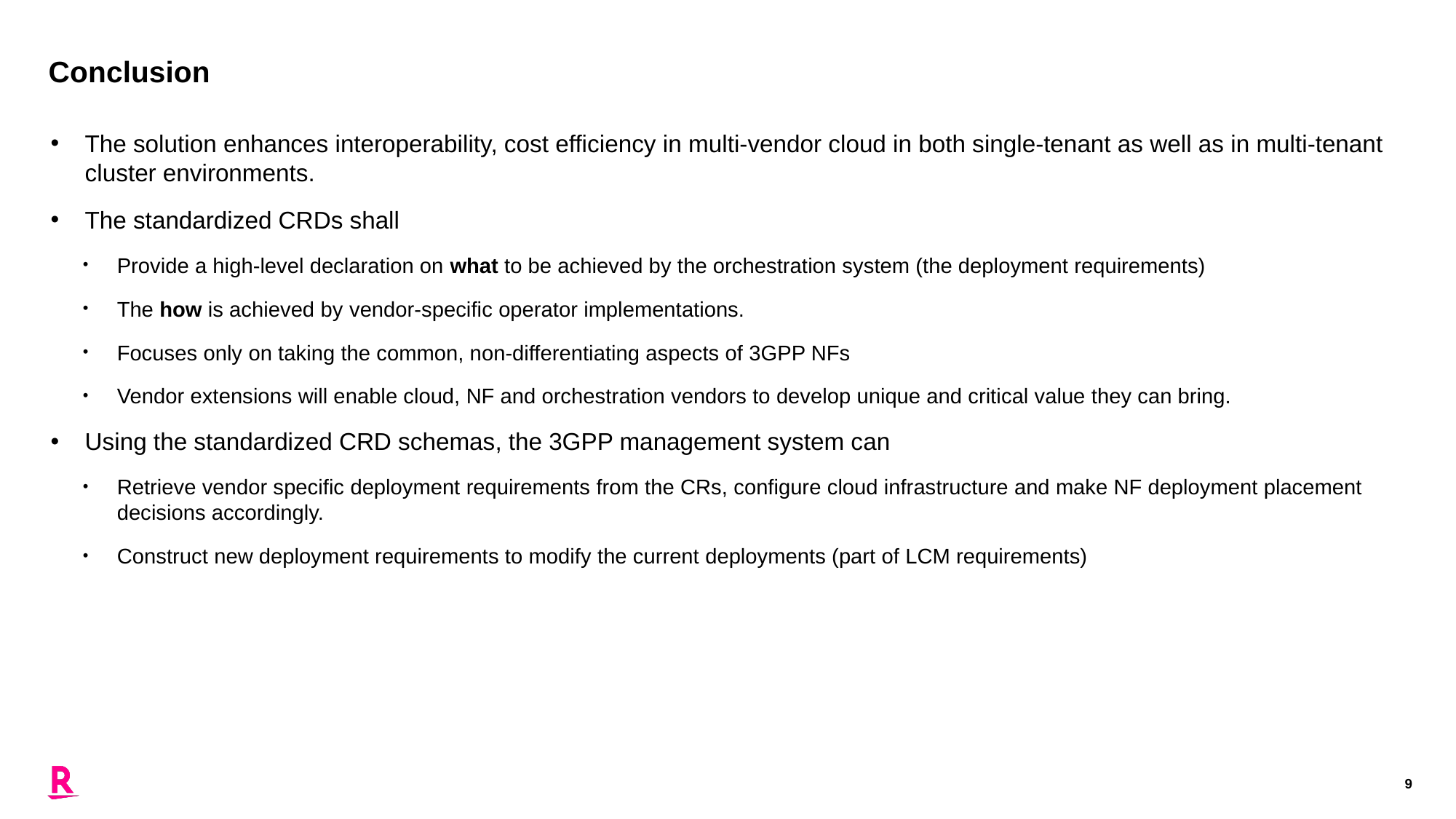

# Conclusion
The solution enhances interoperability, cost efficiency in multi-vendor cloud in both single-tenant as well as in multi-tenant cluster environments.
The standardized CRDs shall
Provide a high-level declaration on what to be achieved by the orchestration system (the deployment requirements)
The how is achieved by vendor-specific operator implementations.
Focuses only on taking the common, non-differentiating aspects of 3GPP NFs
Vendor extensions will enable cloud, NF and orchestration vendors to develop unique and critical value they can bring.
Using the standardized CRD schemas, the 3GPP management system can
Retrieve vendor specific deployment requirements from the CRs, configure cloud infrastructure and make NF deployment placement decisions accordingly.
Construct new deployment requirements to modify the current deployments (part of LCM requirements)